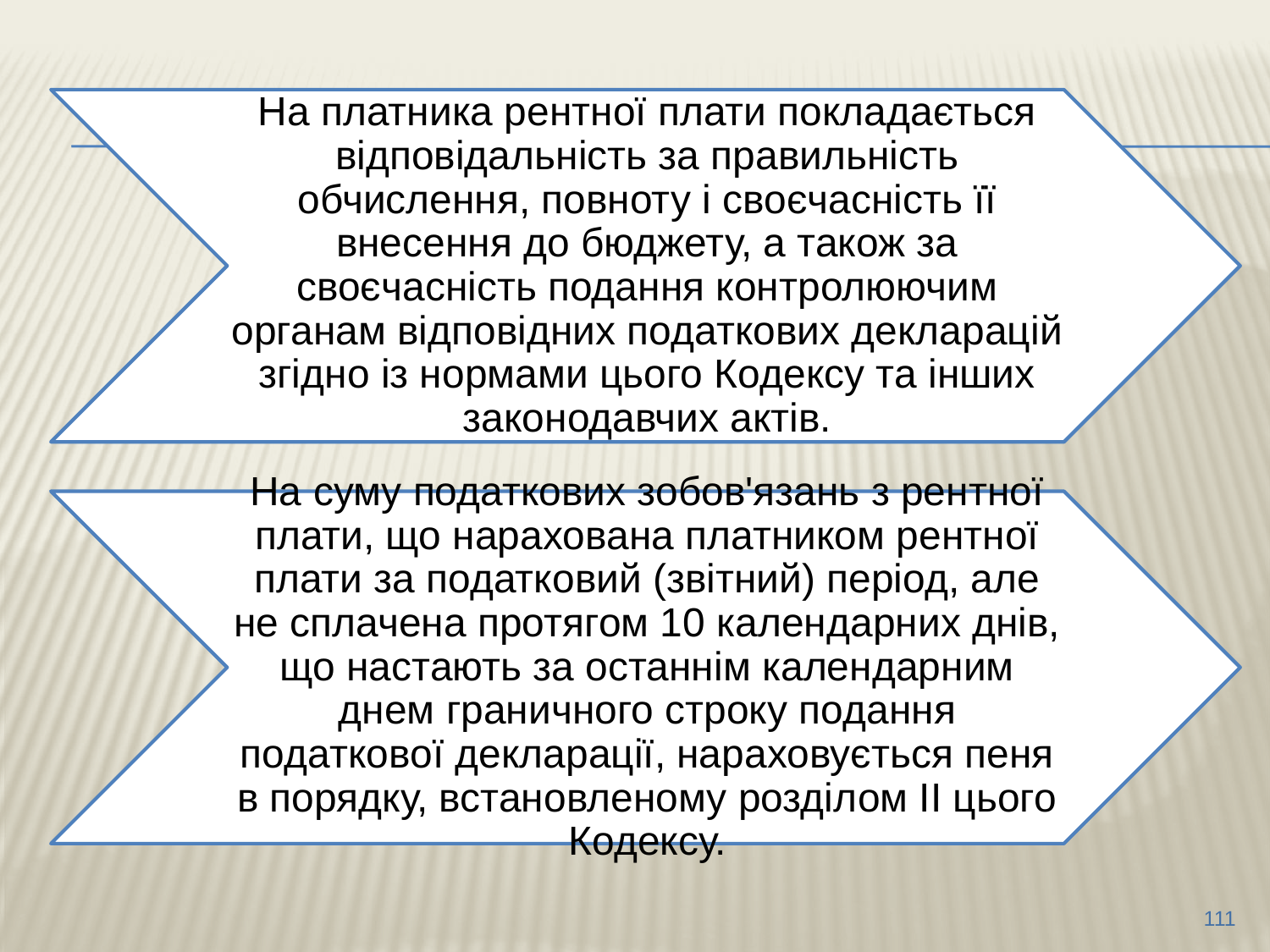

На платника рентної плати покладається відповідальність за правильність обчислення, повноту і своєчасність її внесення до бюджету, а також за своєчасність подання контролюючим органам відповідних податкових декларацій згідно із нормами цього Кодексу та інших законодавчих актів.
На суму податкових зобов'язань з рентної плати, що нарахована платником рентної плати за податковий (звітний) період, але не сплачена протягом 10 календарних днів, що настають за останнім календарним днем граничного строку подання податкової декларації, нараховується пеня в порядку, встановленому розділом II цього Кодексу.
111